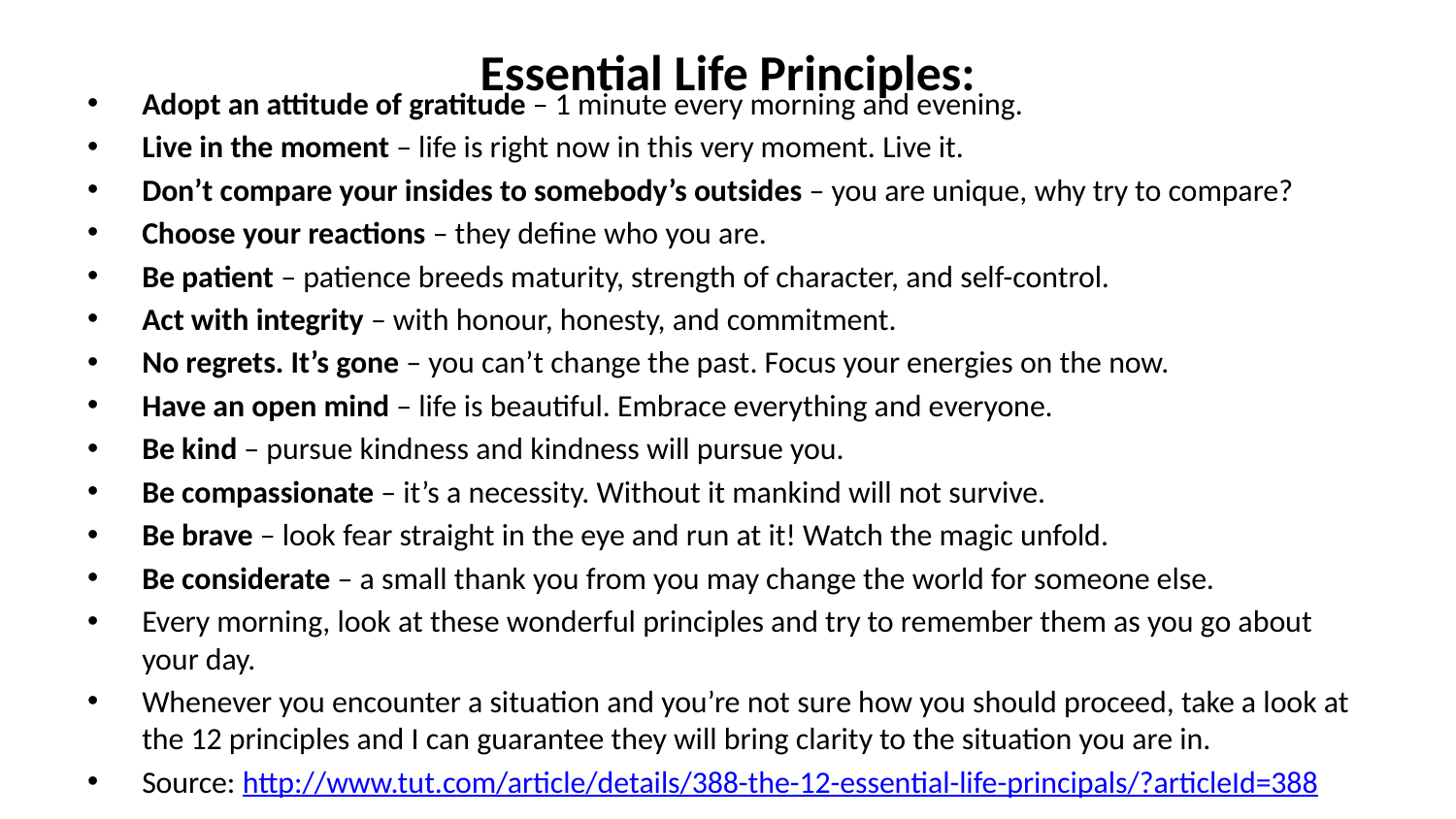

# Essential Life Principles:
Adopt an attitude of gratitude – 1 minute every morning and evening.
Live in the moment – life is right now in this very moment. Live it.
Don’t compare your insides to somebody’s outsides – you are unique, why try to compare?
Choose your reactions – they define who you are.
Be patient – patience breeds maturity, strength of character, and self-control.
Act with integrity – with honour, honesty, and commitment.
No regrets. It’s gone – you can’t change the past. Focus your energies on the now.
Have an open mind – life is beautiful. Embrace everything and everyone.
Be kind – pursue kindness and kindness will pursue you.
Be compassionate – it’s a necessity. Without it mankind will not survive.
Be brave – look fear straight in the eye and run at it! Watch the magic unfold.
Be considerate – a small thank you from you may change the world for someone else.
Every morning, look at these wonderful principles and try to remember them as you go about your day.
Whenever you encounter a situation and you’re not sure how you should proceed, take a look at the 12 principles and I can guarantee they will bring clarity to the situation you are in.
Source: http://www.tut.com/article/details/388-the-12-essential-life-principals/?articleId=388